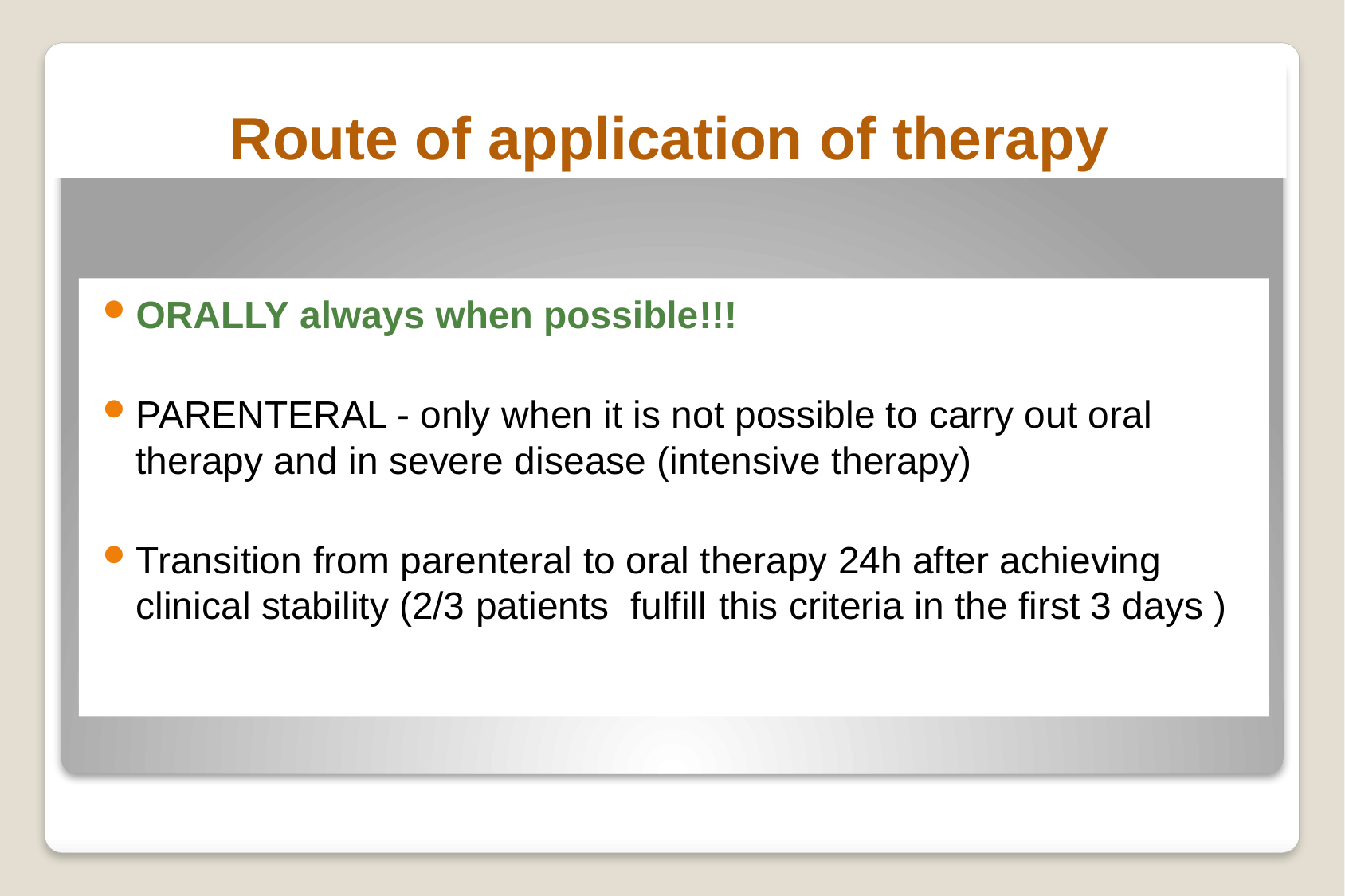

# Route of application of therapy
ORALLY always when possible!!!

PARENTERAL - only when it is not possible to carry out oral   therapy and in severe disease (intensive therapy)

Transition from parenteral to oral therapy 24h after achieving clinical stability (2/3 patients  fulfill this criteria in the first 3 days )